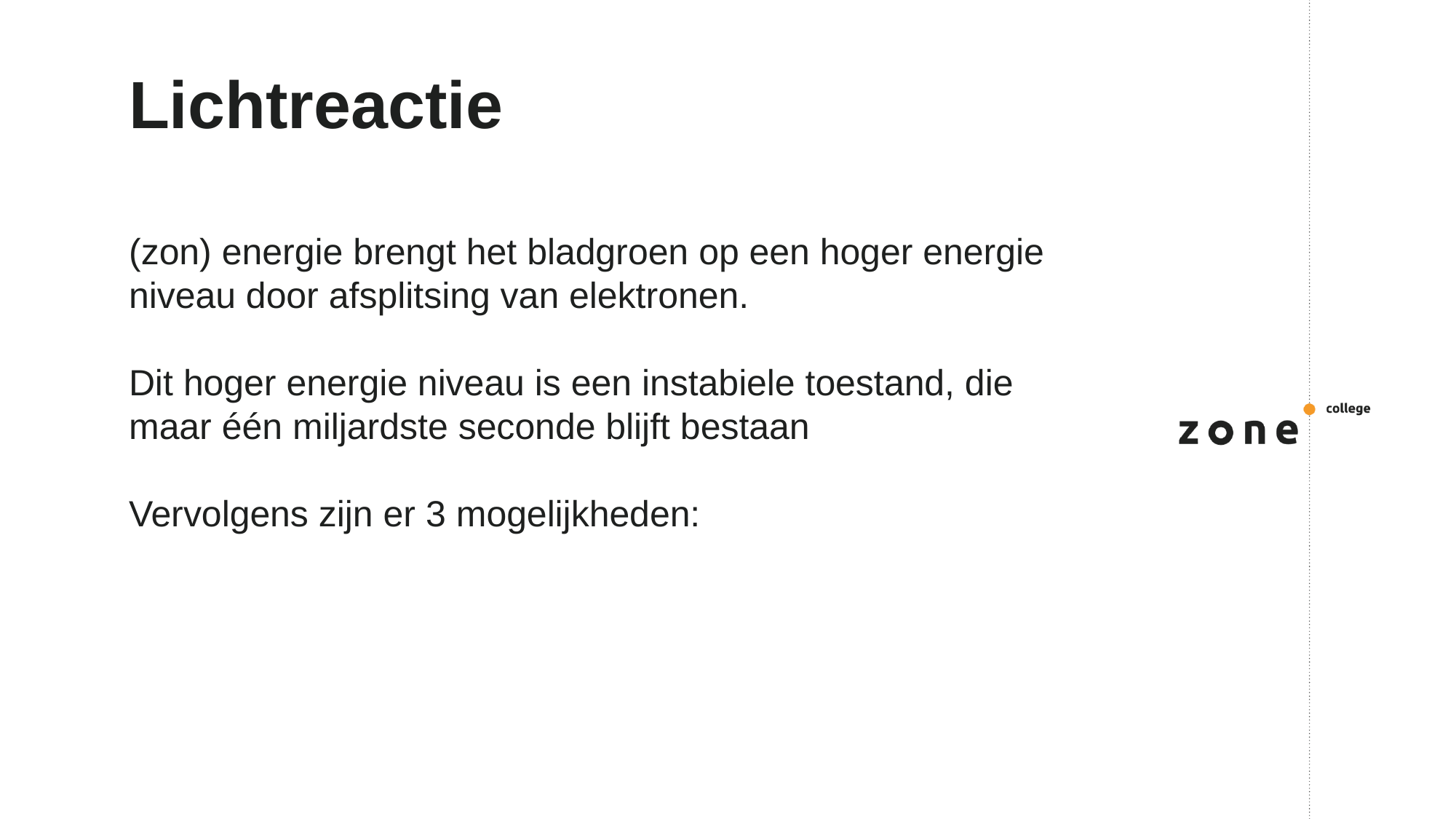

# Lichtreactie
(zon) energie brengt het bladgroen op een hoger energie niveau door afsplitsing van elektronen.

Dit hoger energie niveau is een instabiele toestand, die maar één miljardste seconde blijft bestaan

Vervolgens zijn er 3 mogelijkheden: